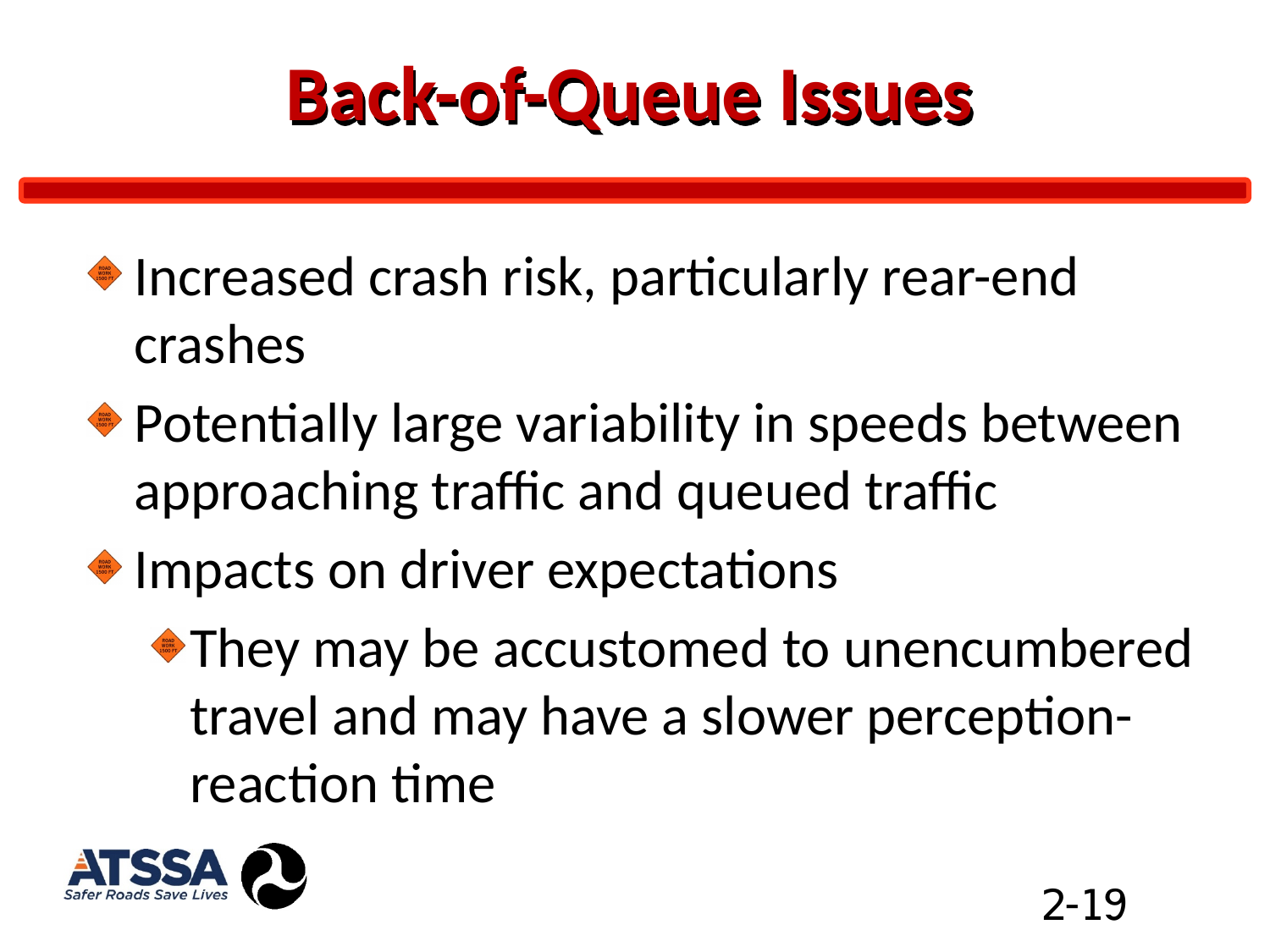

Back-of-Queue Issues
Increased crash risk, particularly rear-end crashes
Potentially large variability in speeds between approaching traffic and queued traffic
Impacts on driver expectations
They may be accustomed to unencumbered travel and may have a slower perception-reaction time